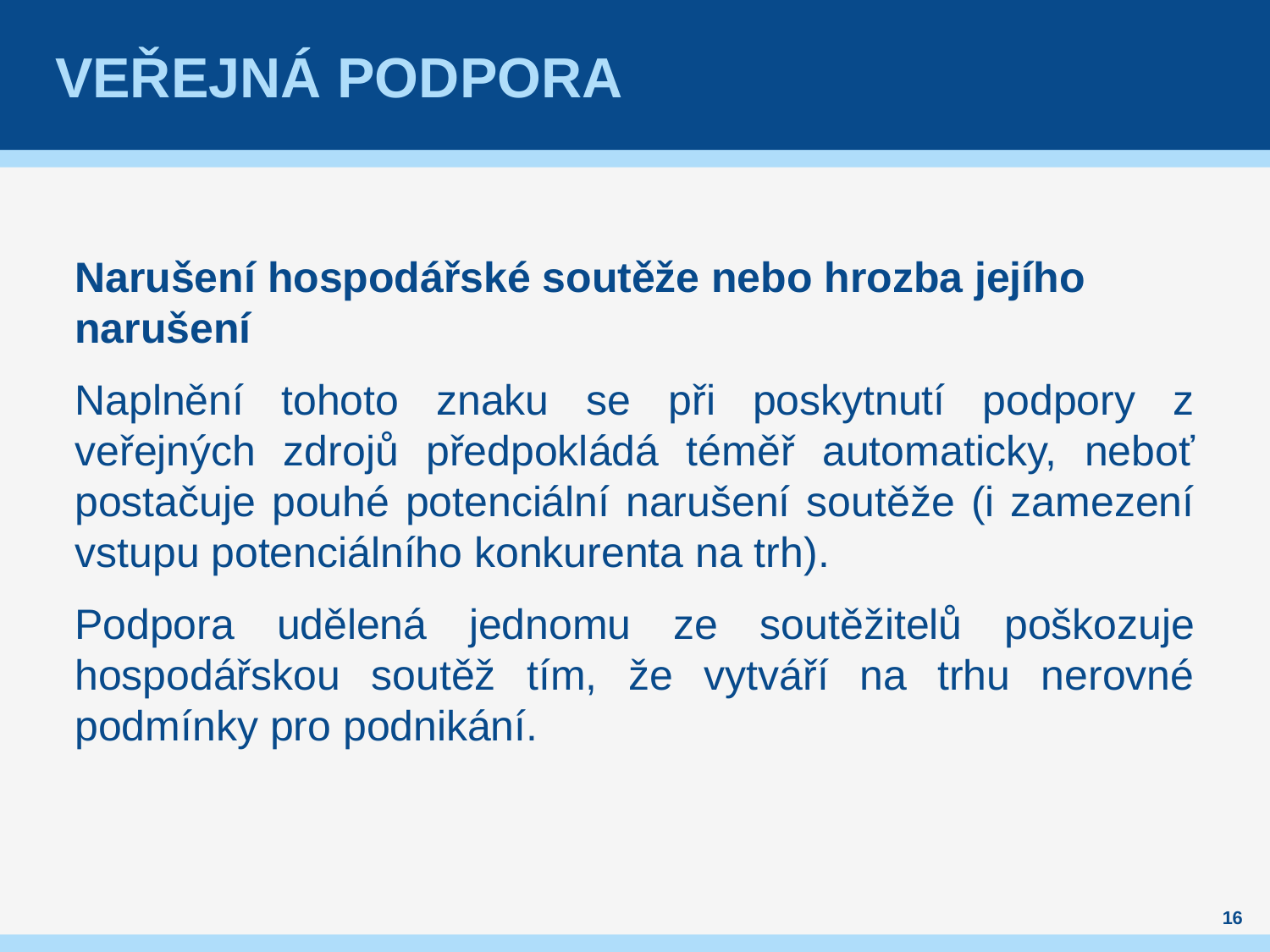

# Veřejná podpora
Narušení hospodářské soutěže nebo hrozba jejího narušení
Naplnění tohoto znaku se při poskytnutí podpory z veřejných zdrojů předpokládá téměř automaticky, neboť postačuje pouhé potenciální narušení soutěže (i zamezení vstupu potenciálního konkurenta na trh).
Podpora udělená jednomu ze soutěžitelů poškozuje hospodářskou soutěž tím, že vytváří na trhu nerovné podmínky pro podnikání.

16